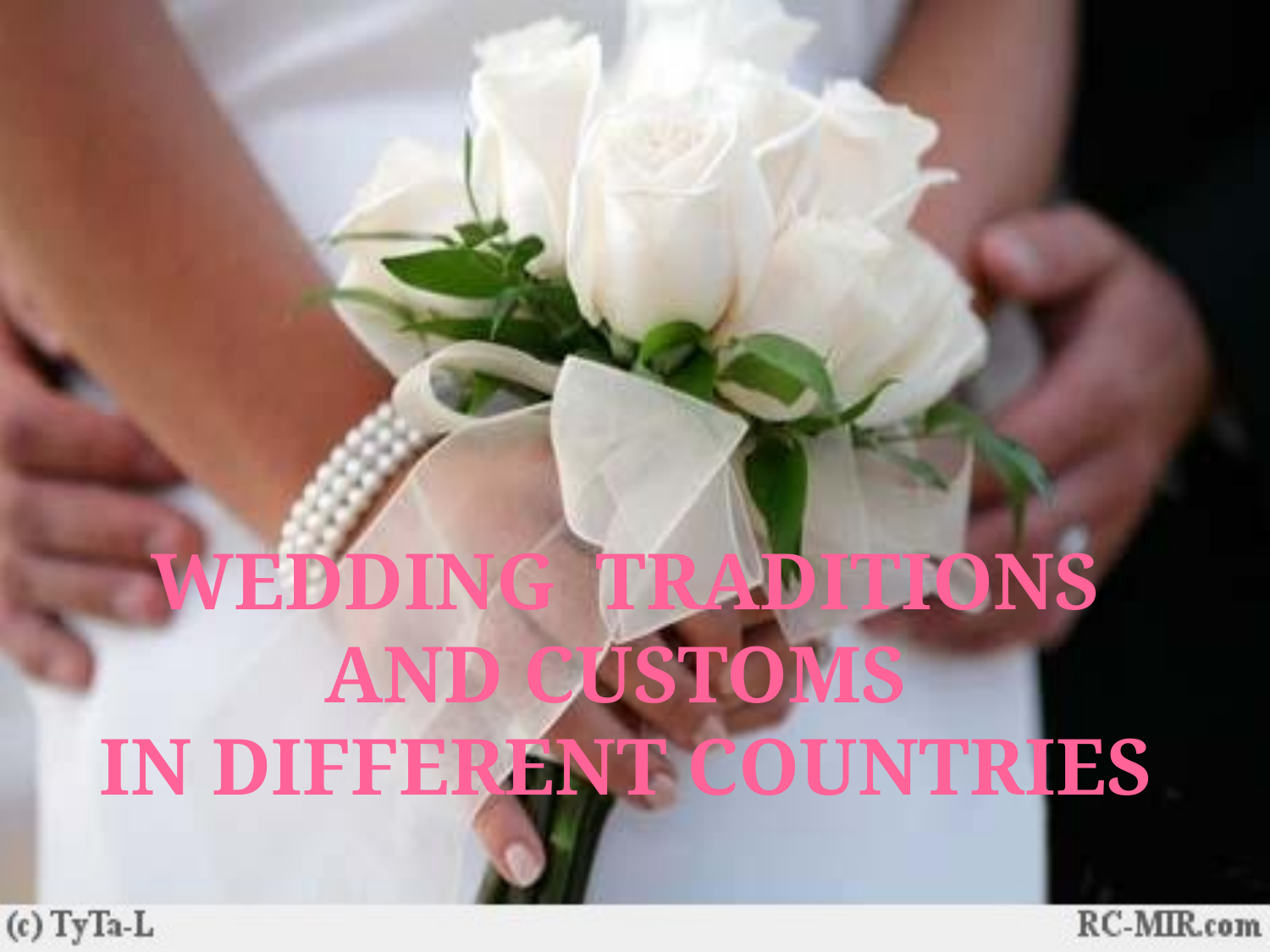

Wedding  Traditions and Customs
in Different Countries